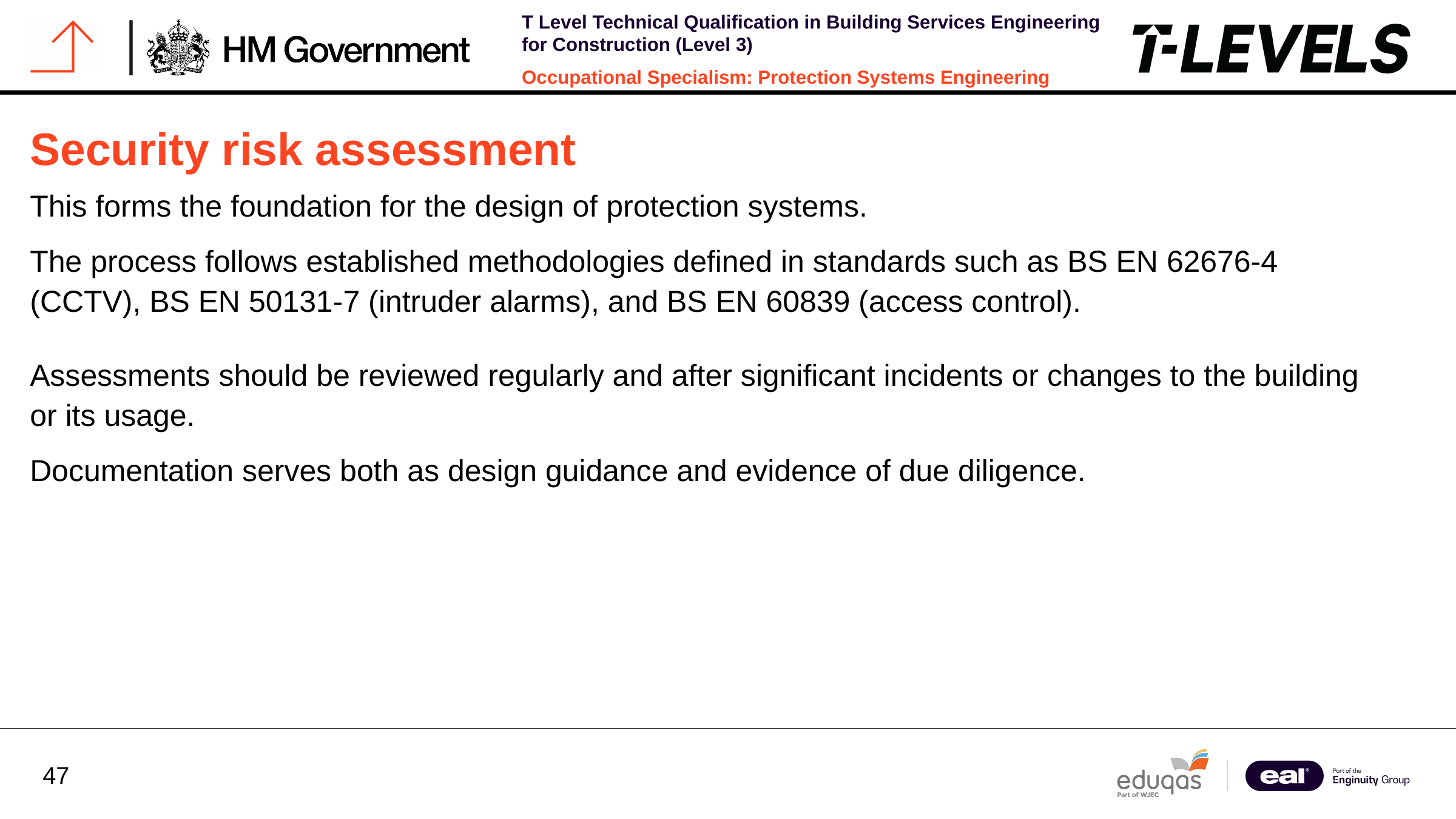

Security risk assessment
This forms the foundation for the design of protection systems.
The process follows established methodologies defined in standards such as BS EN 62676-4 (CCTV), BS EN 50131-7 (intruder alarms), and BS EN 60839 (access control).
Assessments should be reviewed regularly and after significant incidents or changes to the building or its usage.
Documentation serves both as design guidance and evidence of due diligence.